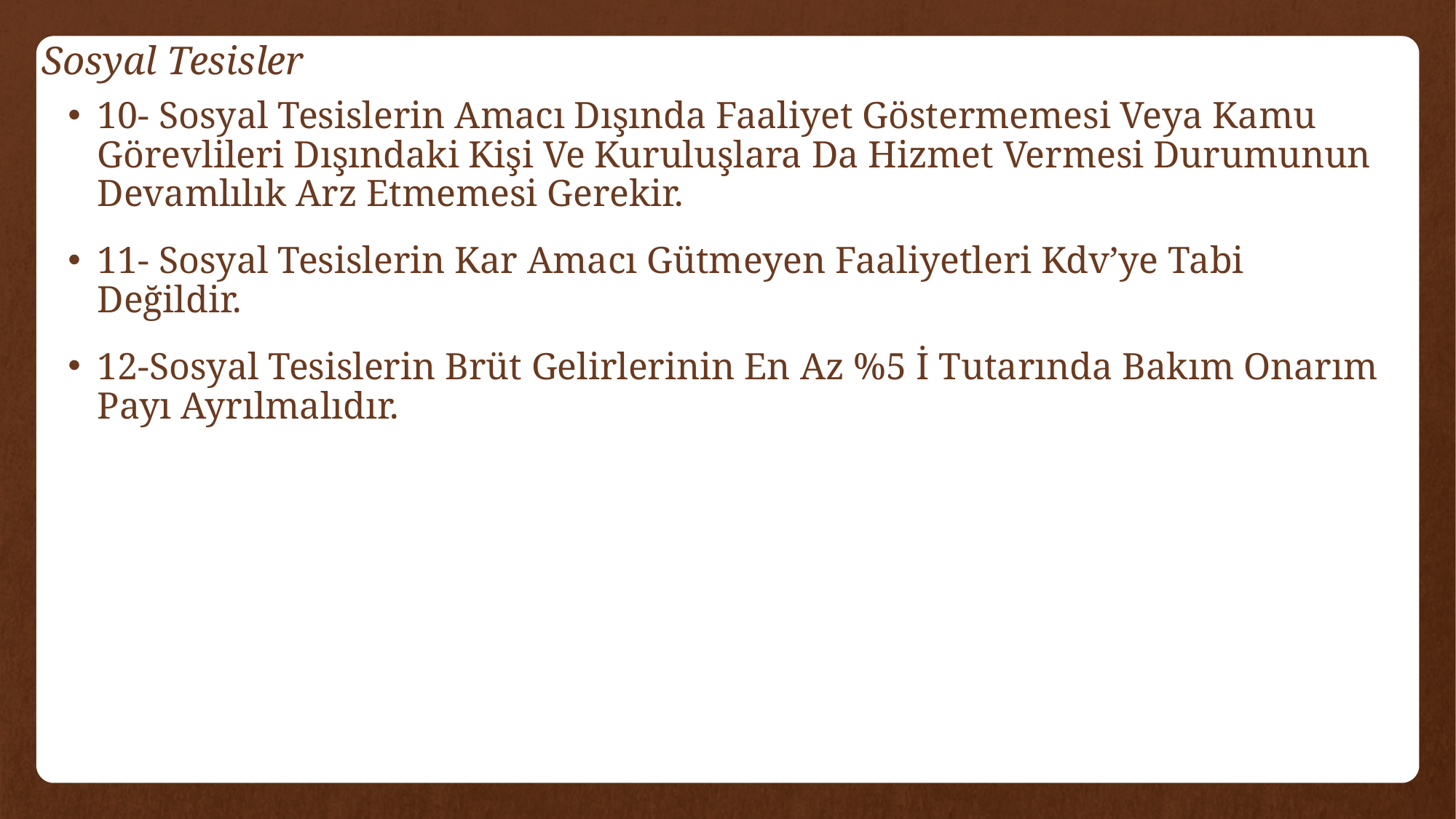

# Sosyal Tesisler
10- Sosyal Tesislerin Amacı Dışında Faaliyet Göstermemesi Veya Kamu Görevlileri Dışındaki Kişi Ve Kuruluşlara Da Hizmet Vermesi Durumunun Devamlılık Arz Etmemesi Gerekir.
11- Sosyal Tesislerin Kar Amacı Gütmeyen Faaliyetleri Kdv’ye Tabi Değildir.
12-Sosyal Tesislerin Brüt Gelirlerinin En Az %5 İ Tutarında Bakım Onarım Payı Ayrılmalıdır.